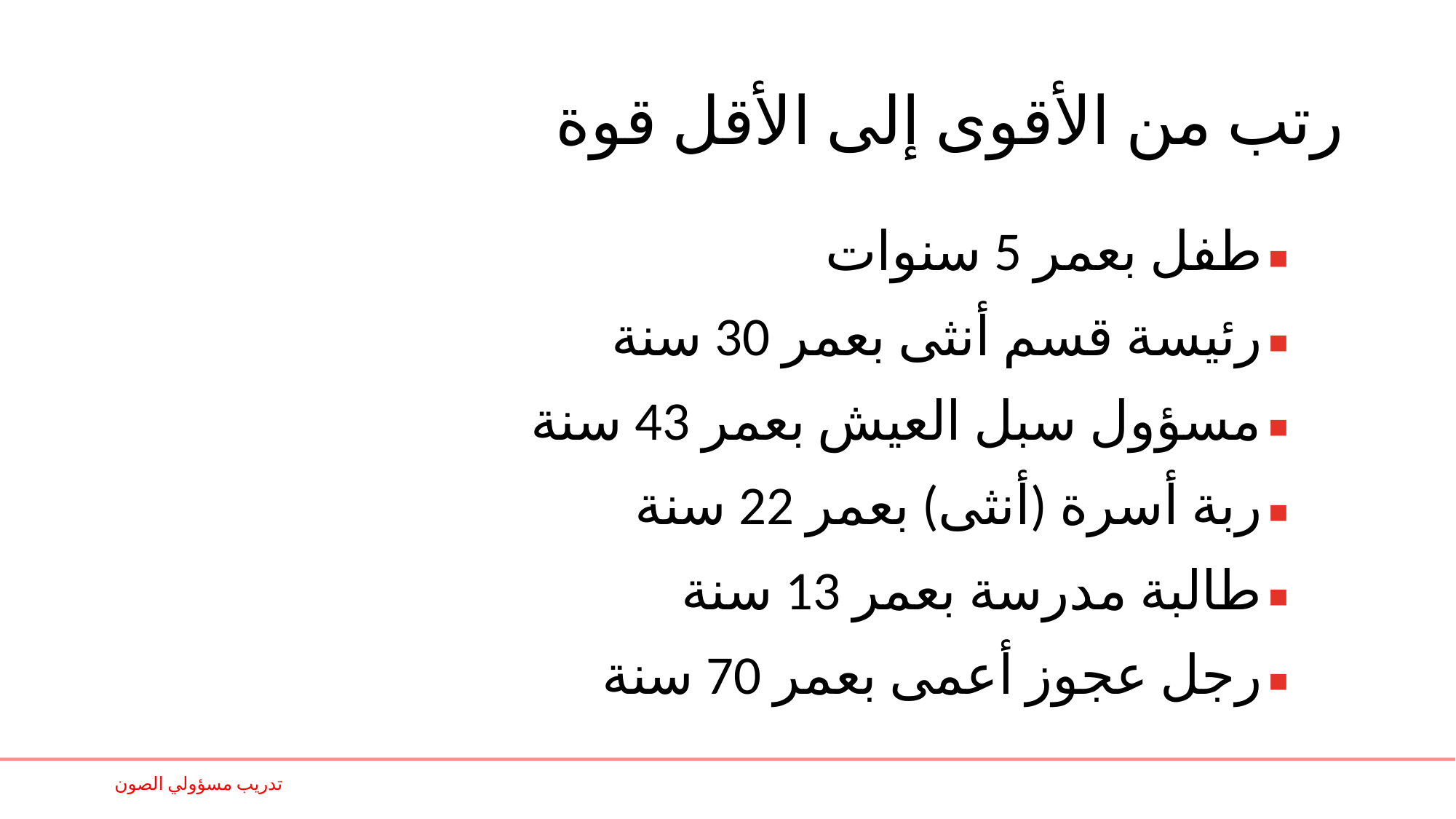

# رتب من الأقوى إلى الأقل قوة
طفل بعمر 5 سنوات
رئيسة قسم أنثى بعمر 30 سنة
مسؤول سبل العيش بعمر 43 سنة
ربة أسرة (أنثى) بعمر 22 سنة
طالبة مدرسة بعمر 13 سنة
رجل عجوز أعمى بعمر 70 سنة

تدريب مسؤولي الصون